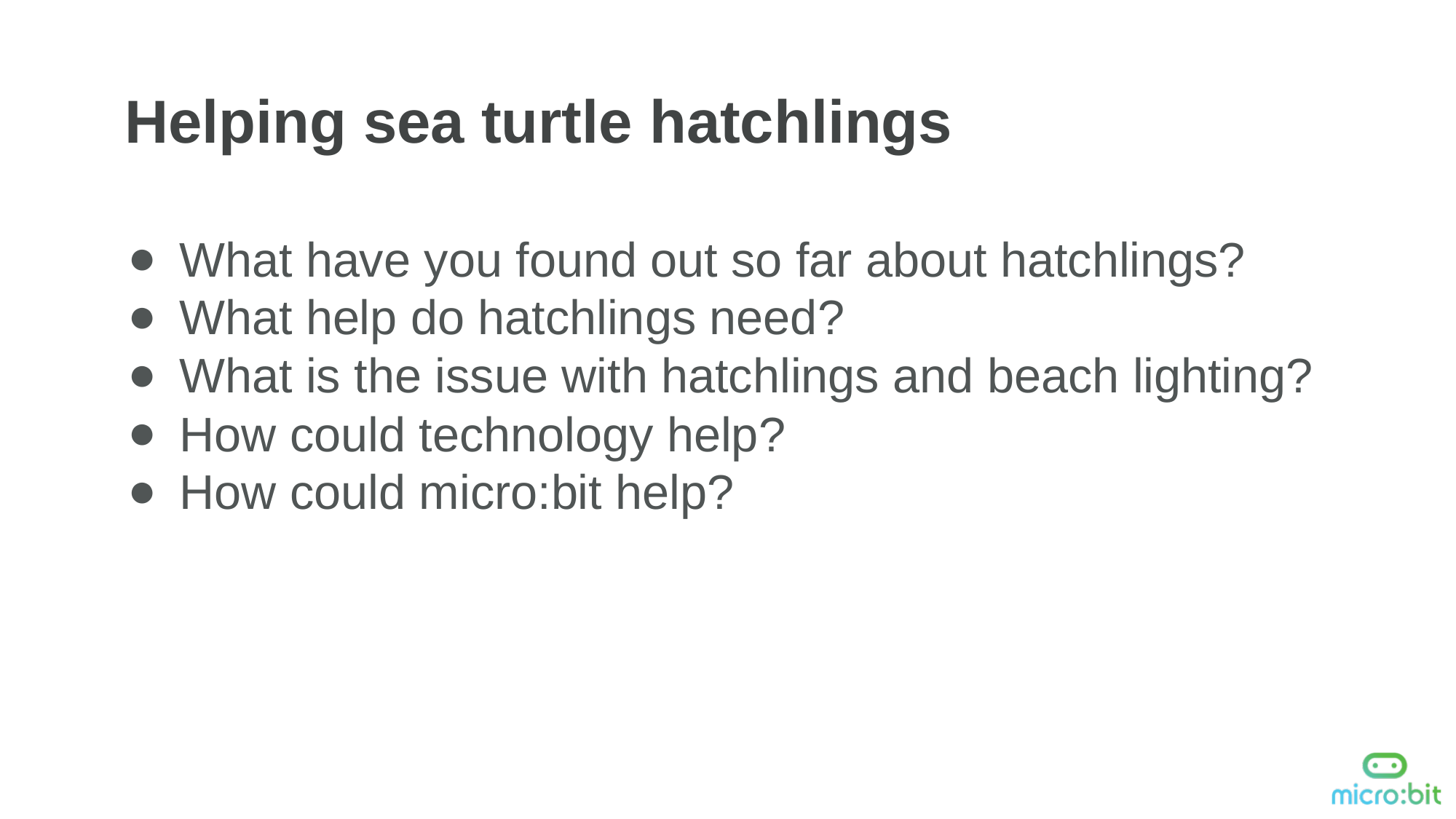

Helping sea turtle hatchlings

What have you found out so far about hatchlings?
What help do hatchlings need?
What is the issue with hatchlings and beach lighting?
How could technology help?
How could micro:bit help?